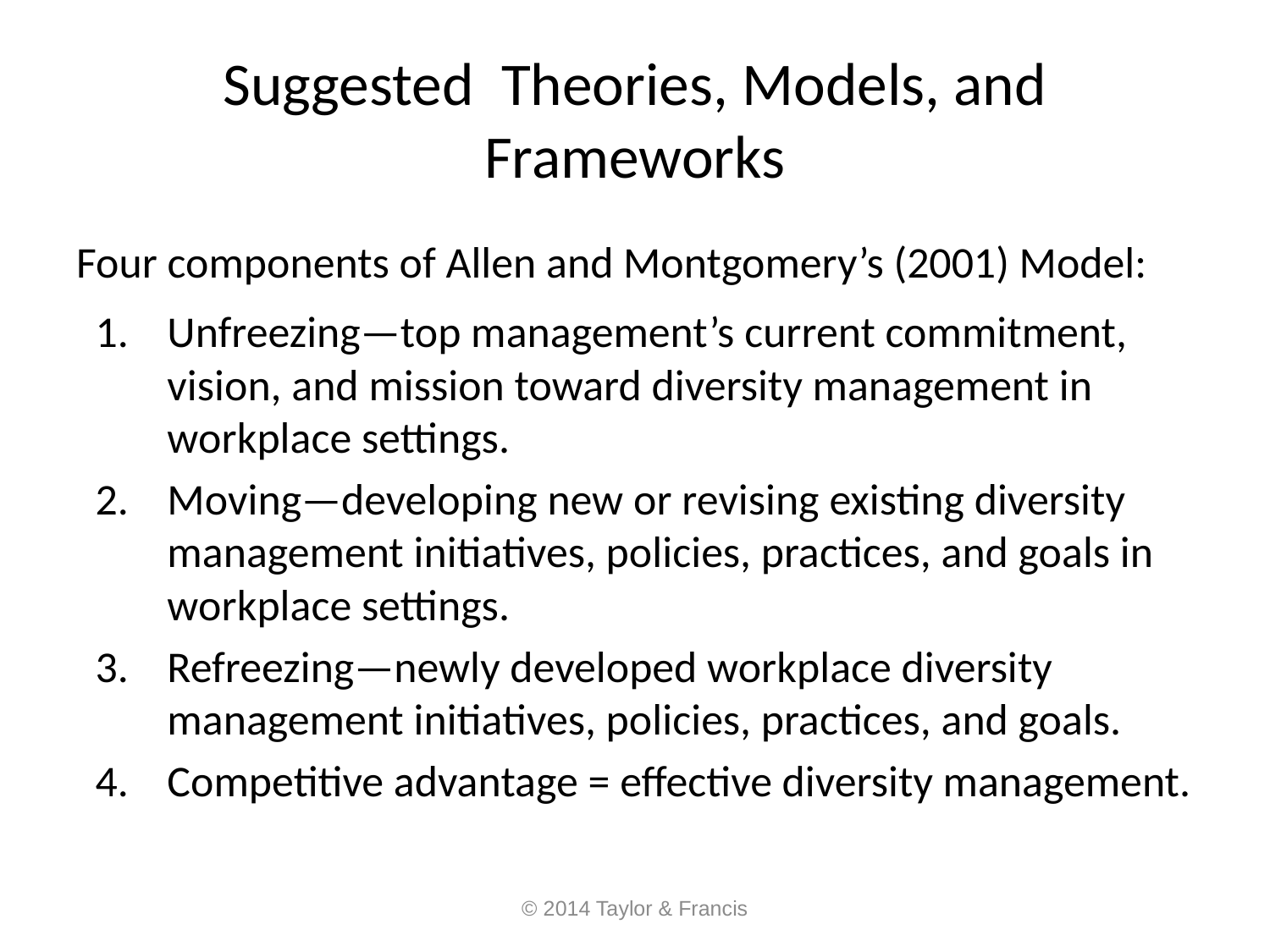

# Suggested  Theories, Models, and Frameworks
Four components of Allen and Montgomery’s (2001) Model:
Unfreezing—top management’s current commitment, vision, and mission toward diversity management in workplace settings.
Moving—developing new or revising existing diversity management initiatives, policies, practices, and goals in workplace settings.
Refreezing—newly developed workplace diversity management initiatives, policies, practices, and goals.
Competitive advantage = effective diversity management.

© 2014 Taylor & Francis